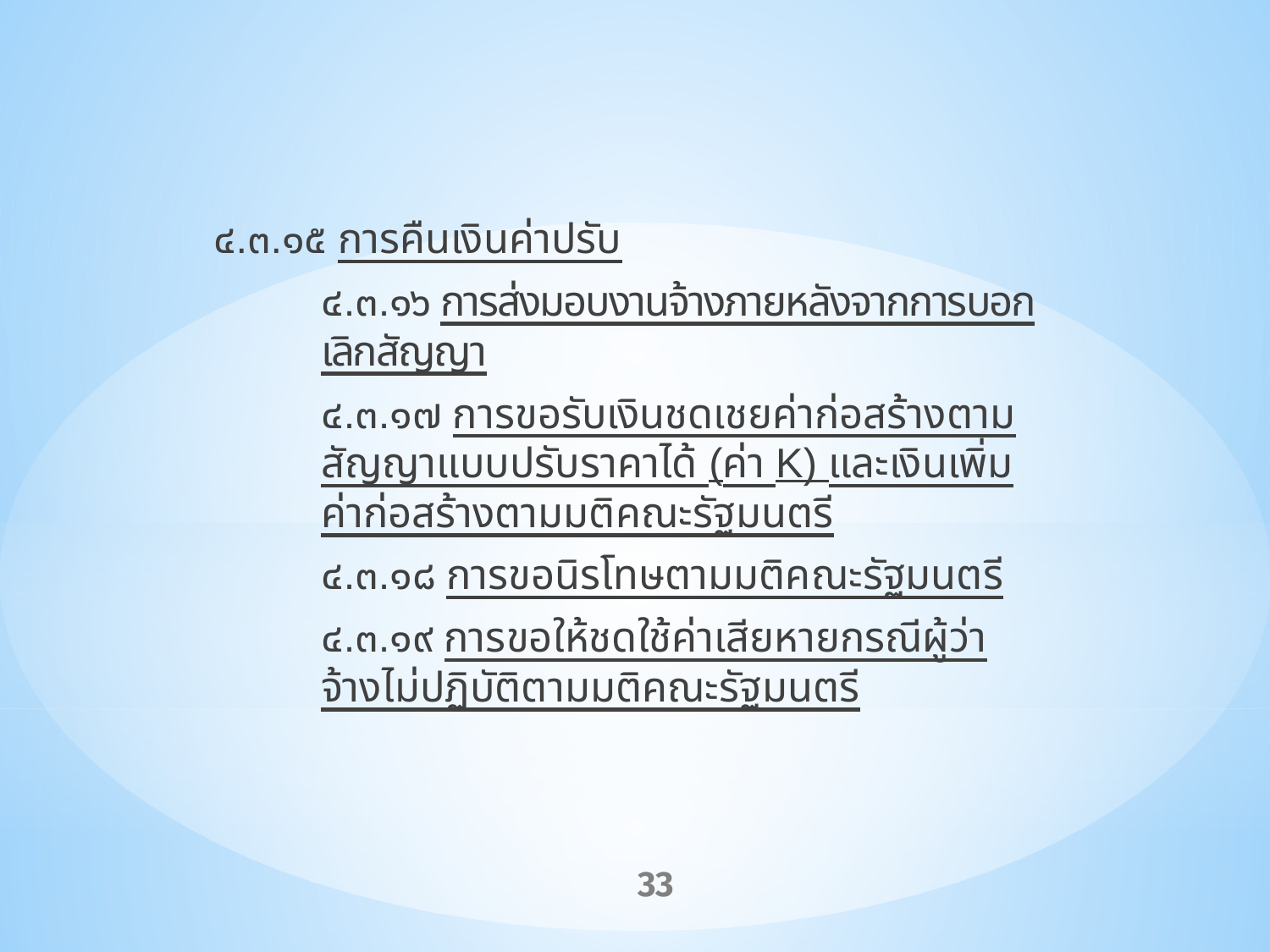

๔.๓.๑๕ การคืนเงินค่าปรับ
๔.๓.๑๖ การส่งมอบงานจ้างภายหลังจากการบอกเลิกสัญญา
๔.๓.๑๗ การขอรับเงินชดเชยค่าก่อสร้างตามสัญญาแบบปรับราคาได้ (ค่า K) และเงินเพิ่มค่าก่อสร้างตามมติคณะรัฐมนตรี
๔.๓.๑๘ การขอนิรโทษตามมติคณะรัฐมนตรี
๔.๓.๑๙ การขอให้ชดใช้ค่าเสียหายกรณีผู้ว่าจ้างไม่ปฏิบัติตามมติคณะรัฐมนตรี

33